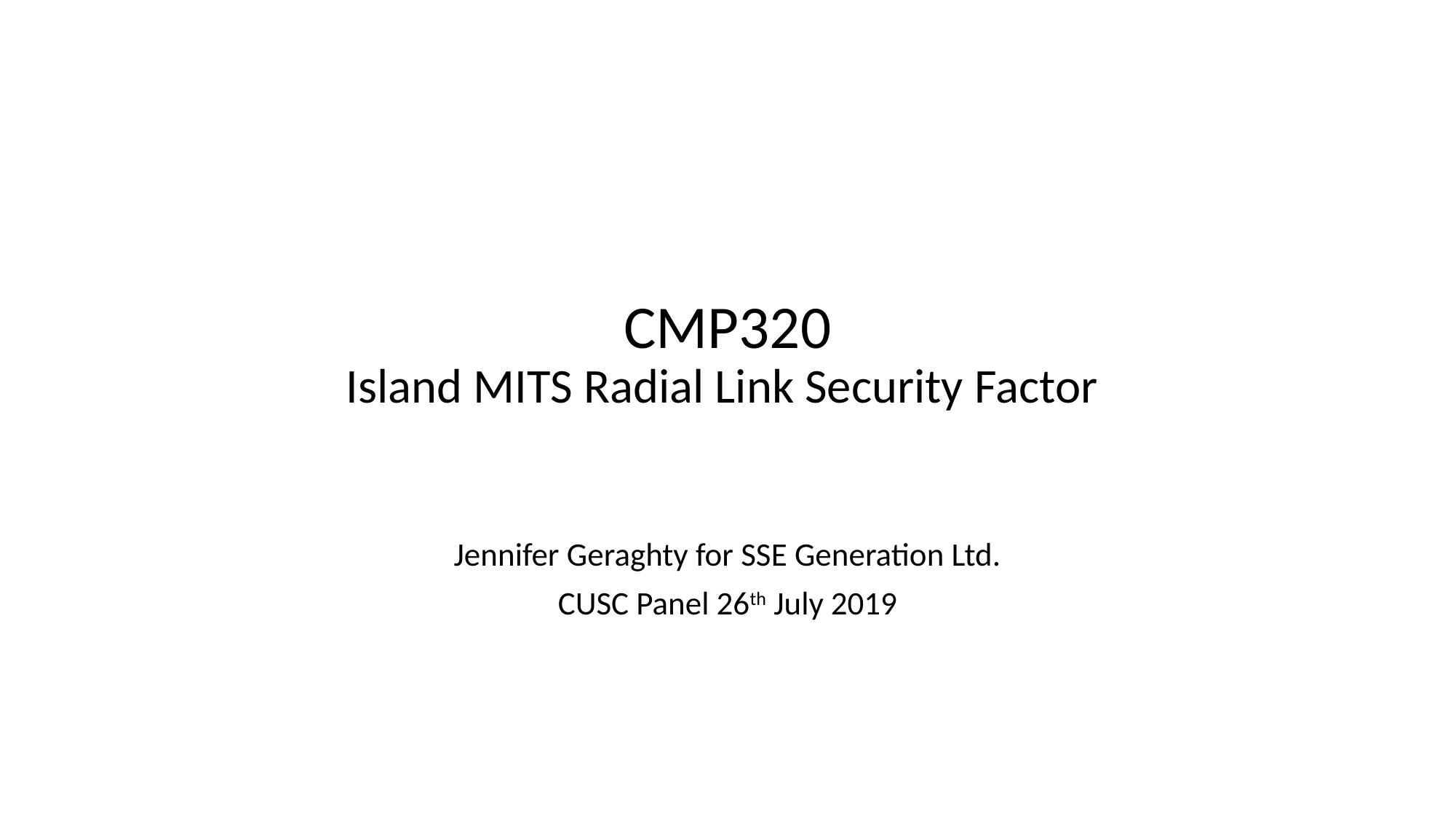

# CMP320 Island MITS Radial Link Security Factor

Jennifer Geraghty for SSE Generation Ltd.
CUSC Panel 26th July 2019